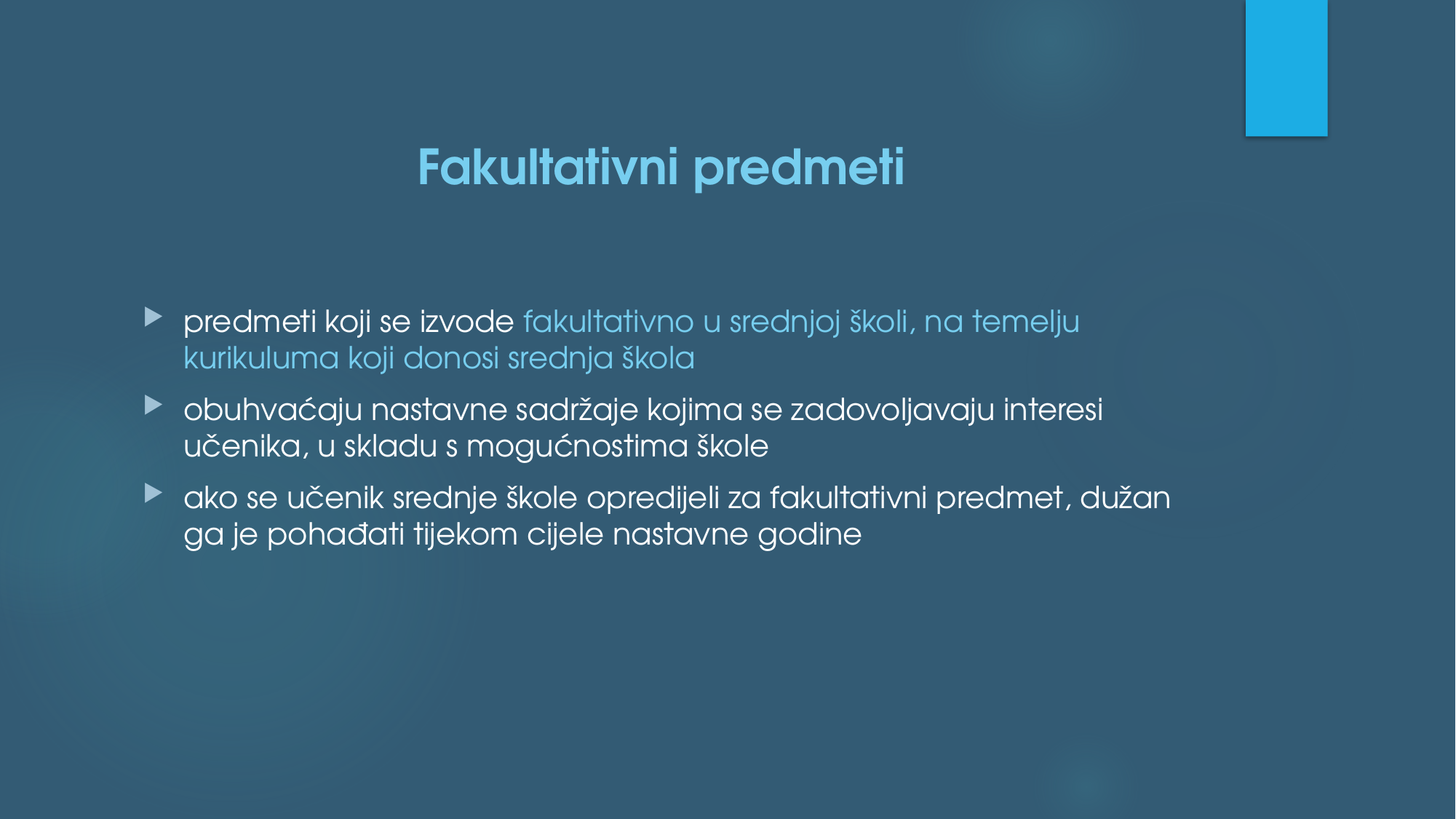

# Fakultativni predmeti

predmeti koji se izvode fakultativno u srednjoj školi, na temelju kurikuluma koji donosi srednja škola
obuhvaćaju nastavne sadržaje kojima se zadovoljavaju interesi učenika, u skladu s mogućnostima škole
ako se učenik srednje škole opredijeli za fakultativni predmet, dužan ga je pohađati tijekom cijele nastavne godine